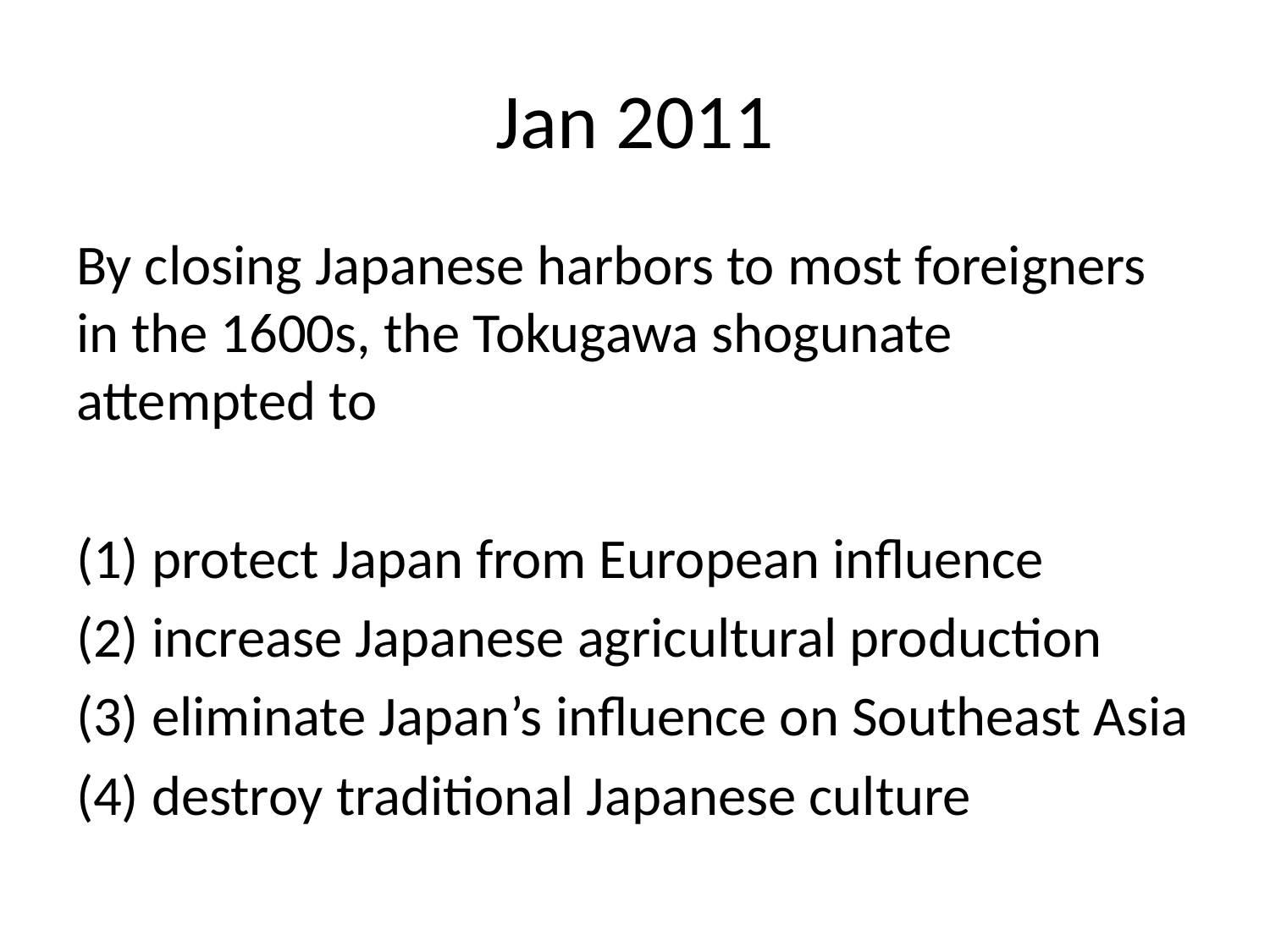

# Jan 2011
By closing Japanese harbors to most foreigners in the 1600s, the Tokugawa shogunate attempted to

(1) protect Japan from European influence
(2) increase Japanese agricultural production
(3) eliminate Japan’s influence on Southeast Asia
(4) destroy traditional Japanese culture